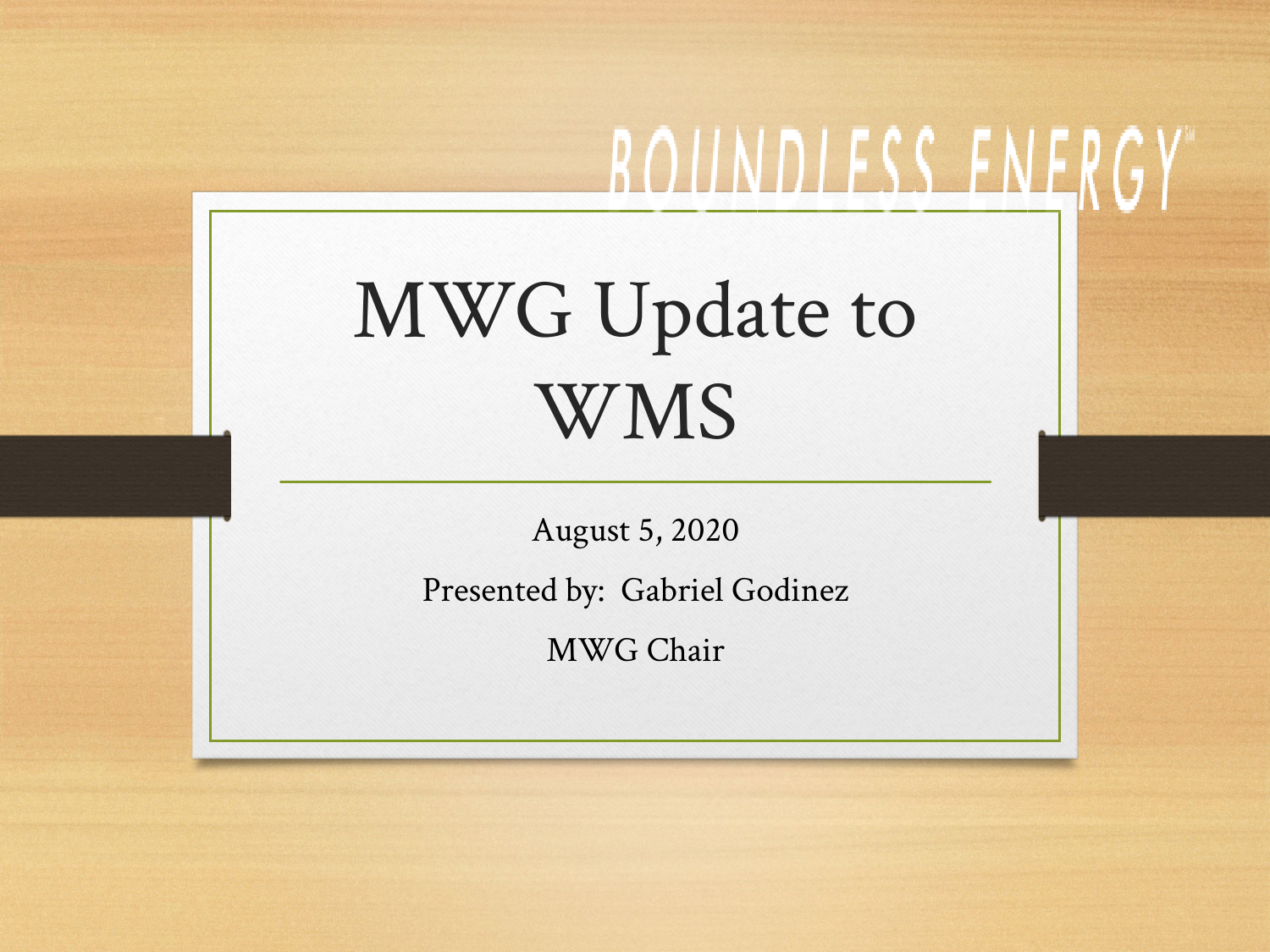

# MWG Update to WMS
August 5, 2020
Presented by:  Gabriel Godinez
MWG Chair